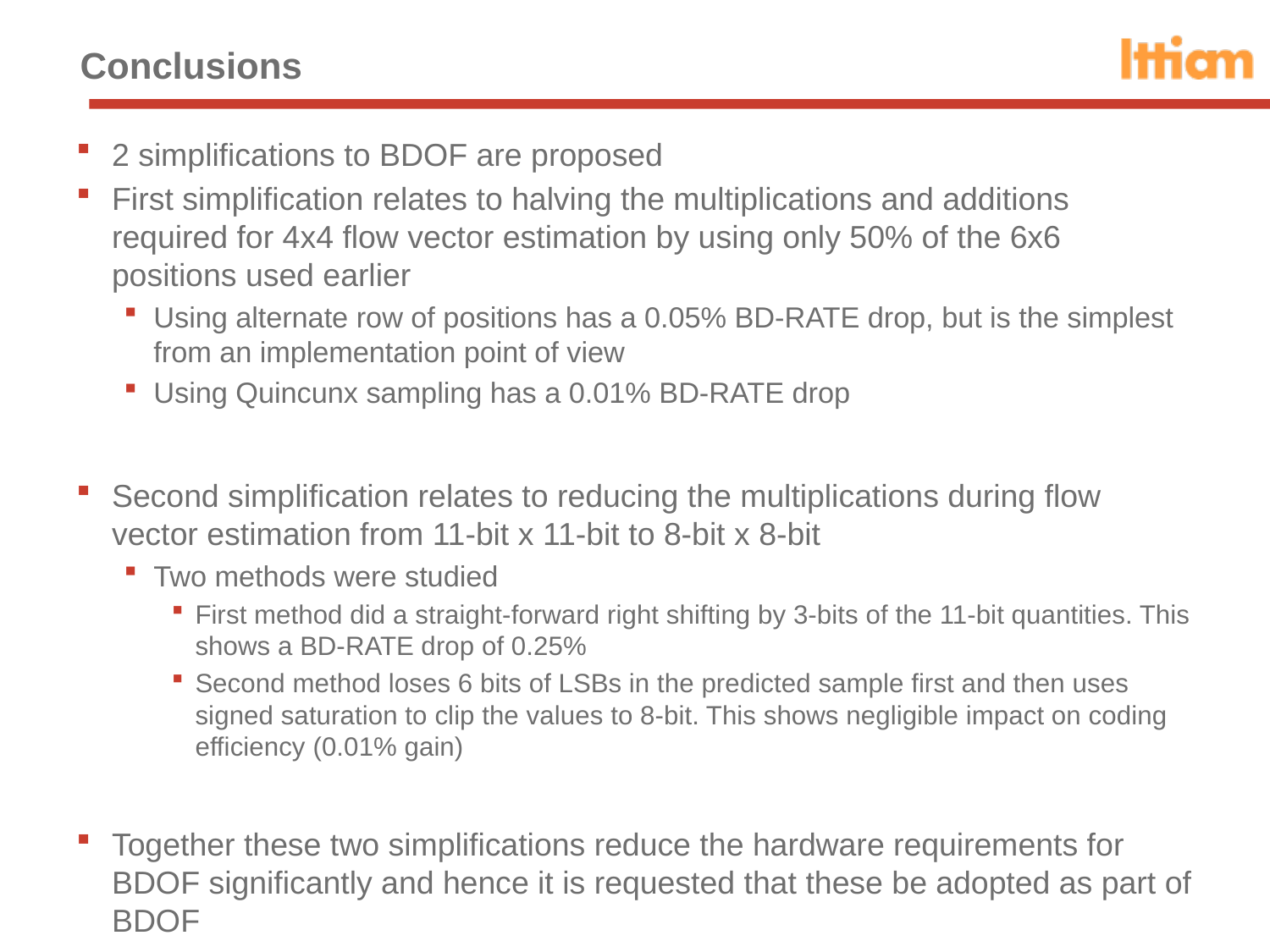

# Conclusions
2 simplifications to BDOF are proposed
First simplification relates to halving the multiplications and additions required for 4x4 flow vector estimation by using only 50% of the 6x6 positions used earlier
Using alternate row of positions has a 0.05% BD-RATE drop, but is the simplest from an implementation point of view
Using Quincunx sampling has a 0.01% BD-RATE drop

Second simplification relates to reducing the multiplications during flow vector estimation from 11-bit x 11-bit to 8-bit x 8-bit
Two methods were studied
First method did a straight-forward right shifting by 3-bits of the 11-bit quantities. This shows a BD-RATE drop of 0.25%
Second method loses 6 bits of LSBs in the predicted sample first and then uses signed saturation to clip the values to 8-bit. This shows negligible impact on coding efficiency (0.01% gain)

Together these two simplifications reduce the hardware requirements for BDOF significantly and hence it is requested that these be adopted as part of BDOF